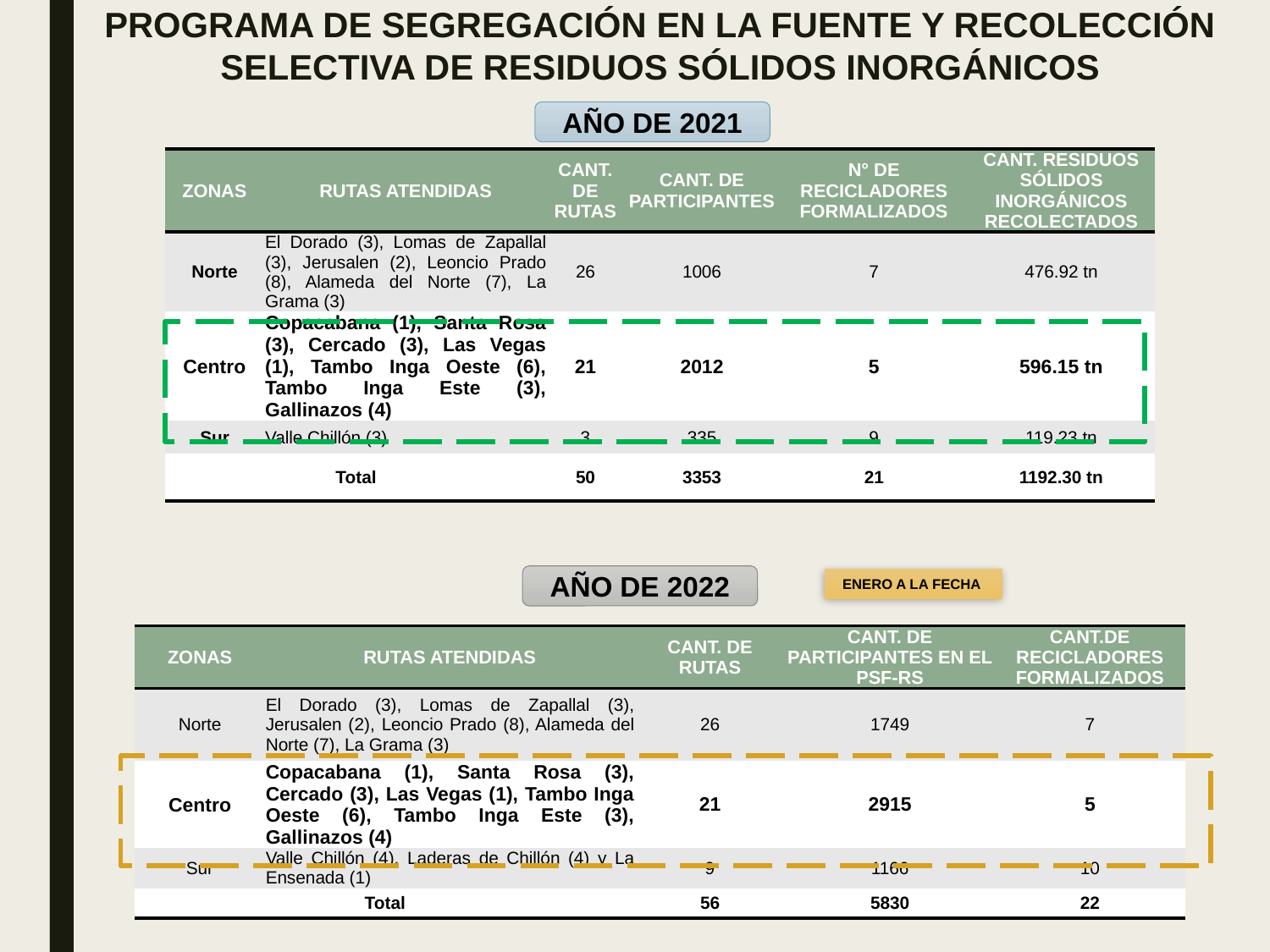

# PROGRAMA DE SEGREGACIÓN EN LA FUENTE Y RECOLECCIÓN SELECTIVA DE RESIDUOS SÓLIDOS INORGÁNICOS
AÑO DE 2021
| ZONAS | RUTAS ATENDIDAS | CANT. DE RUTAS | CANT. DE PARTICIPANTES | N° DE RECICLADORES FORMALIZADOS | CANT. RESIDUOS SÓLIDOS INORGÁNICOS RECOLECTADOS |
| --- | --- | --- | --- | --- | --- |
| Norte | El Dorado (3), Lomas de Zapallal (3), Jerusalen (2), Leoncio Prado (8), Alameda del Norte (7), La Grama (3) | 26 | 1006 | 7 | 476.92 tn |
| Centro | Copacabana (1), Santa Rosa (3), Cercado (3), Las Vegas (1), Tambo Inga Oeste (6), Tambo Inga Este (3), Gallinazos (4) | 21 | 2012 | 5 | 596.15 tn |
| Sur | Valle Chillón (3) | 3 | 335 | 9 | 119.23 tn |
| Total |  | 50 | 3353 | 21 | 1192.30 tn |

AÑO DE 2022
ENERO A LA FECHA
| ZONAS | RUTAS ATENDIDAS | CANT. DE RUTAS | CANT. DE PARTICIPANTES EN EL PSF-RS | CANT.DE RECICLADORES FORMALIZADOS |
| --- | --- | --- | --- | --- |
| Norte | El Dorado (3), Lomas de Zapallal (3), Jerusalen (2), Leoncio Prado (8), Alameda del Norte (7), La Grama (3) | 26 | 1749 | 7 |
| Centro | Copacabana (1), Santa Rosa (3), Cercado (3), Las Vegas (1), Tambo Inga Oeste (6), Tambo Inga Este (3), Gallinazos (4) | 21 | 2915 | 5 |
| Sur | Valle Chillón (4), Laderas de Chillón (4) y La Ensenada (1) | 9 | 1166 | 10 |
| Total |  | 56 | 5830 | 22 |